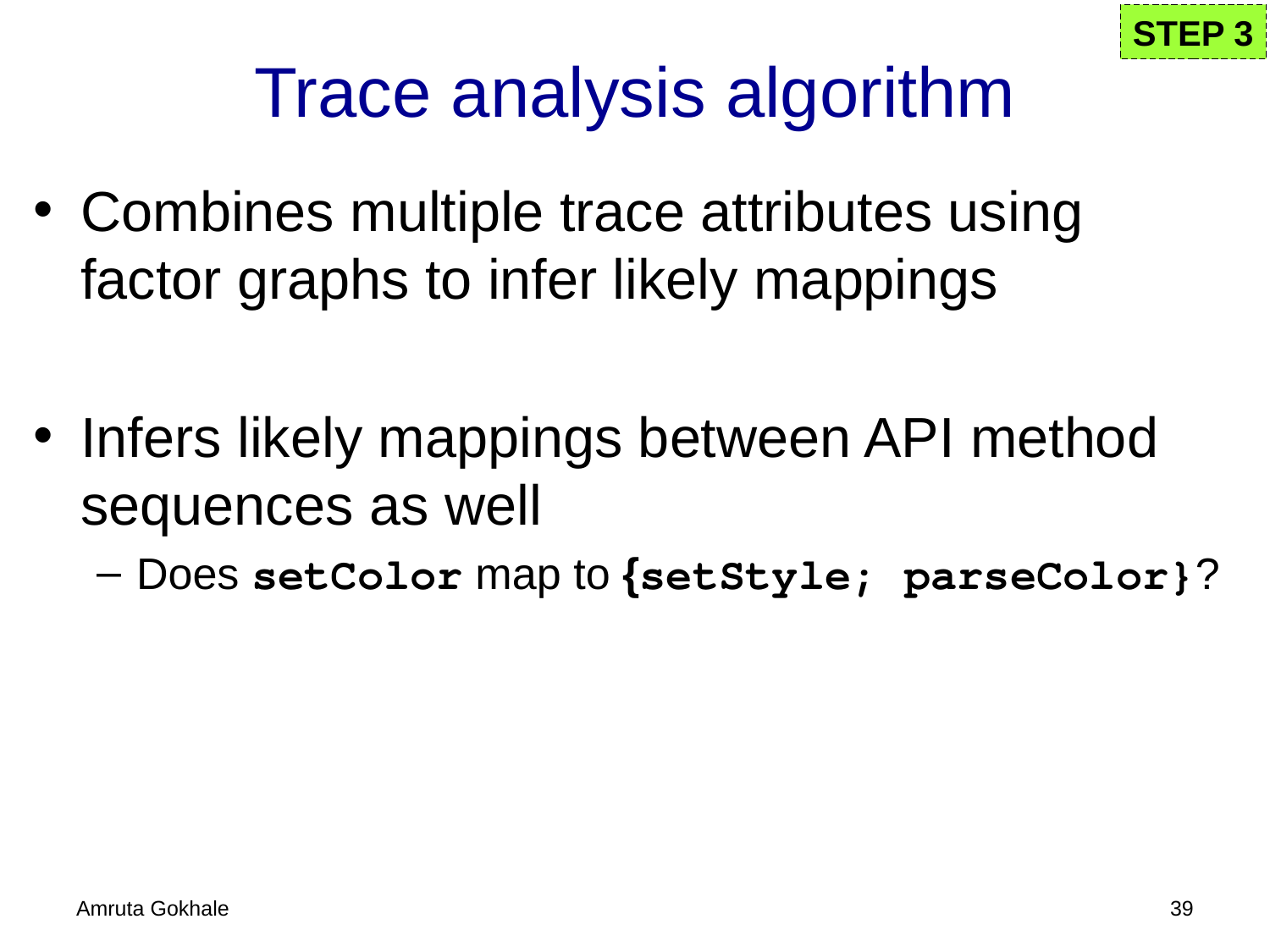

STEP 3
# Trace analysis algorithm
Combines multiple trace attributes using factor graphs to infer likely mappings

Infers likely mappings between API method sequences as well
Does setColor map to {setStyle; parseColor}?
Amruta Gokhale
39